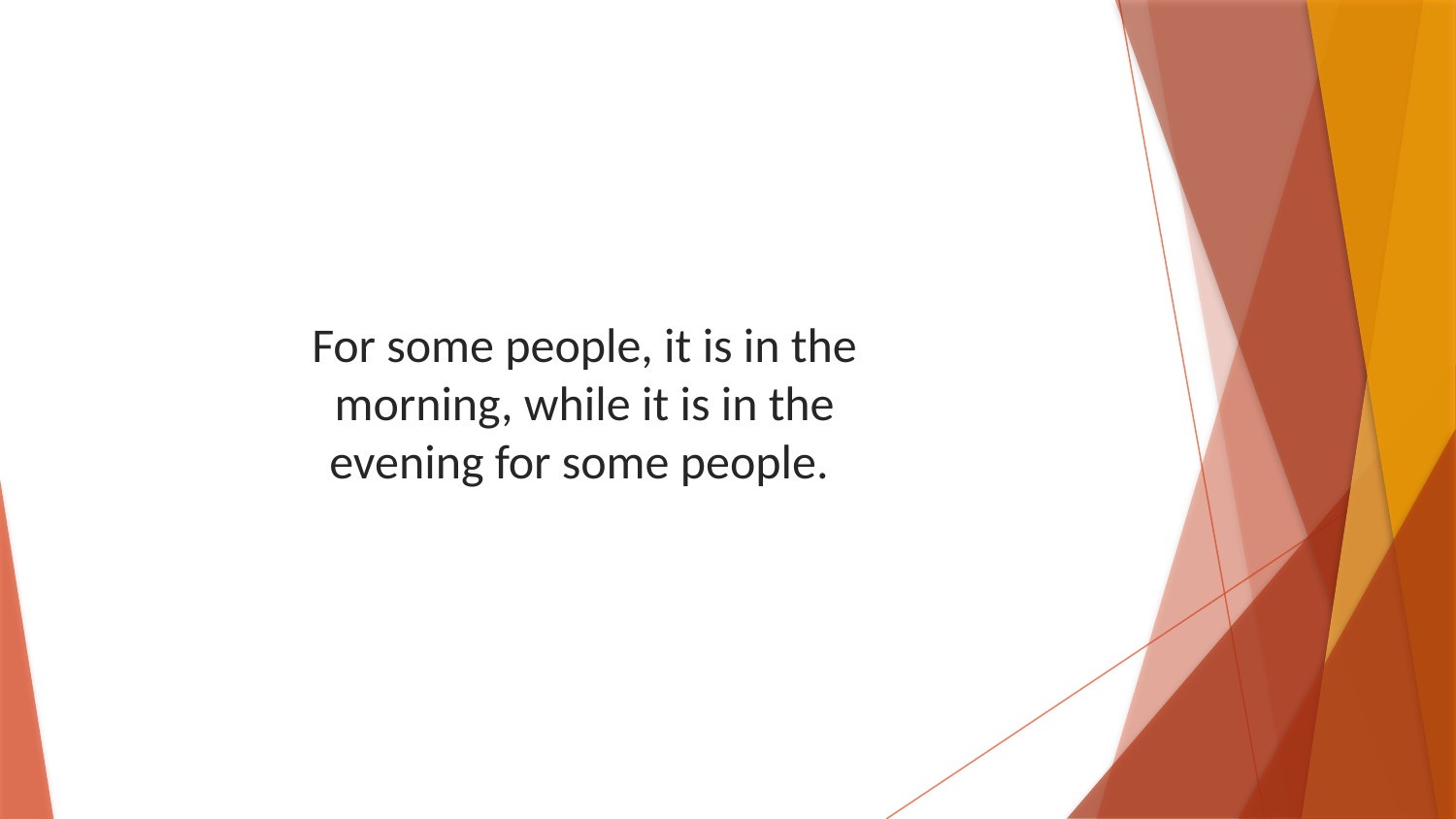

For some people, it is in the morning, while it is in the evening for some people.